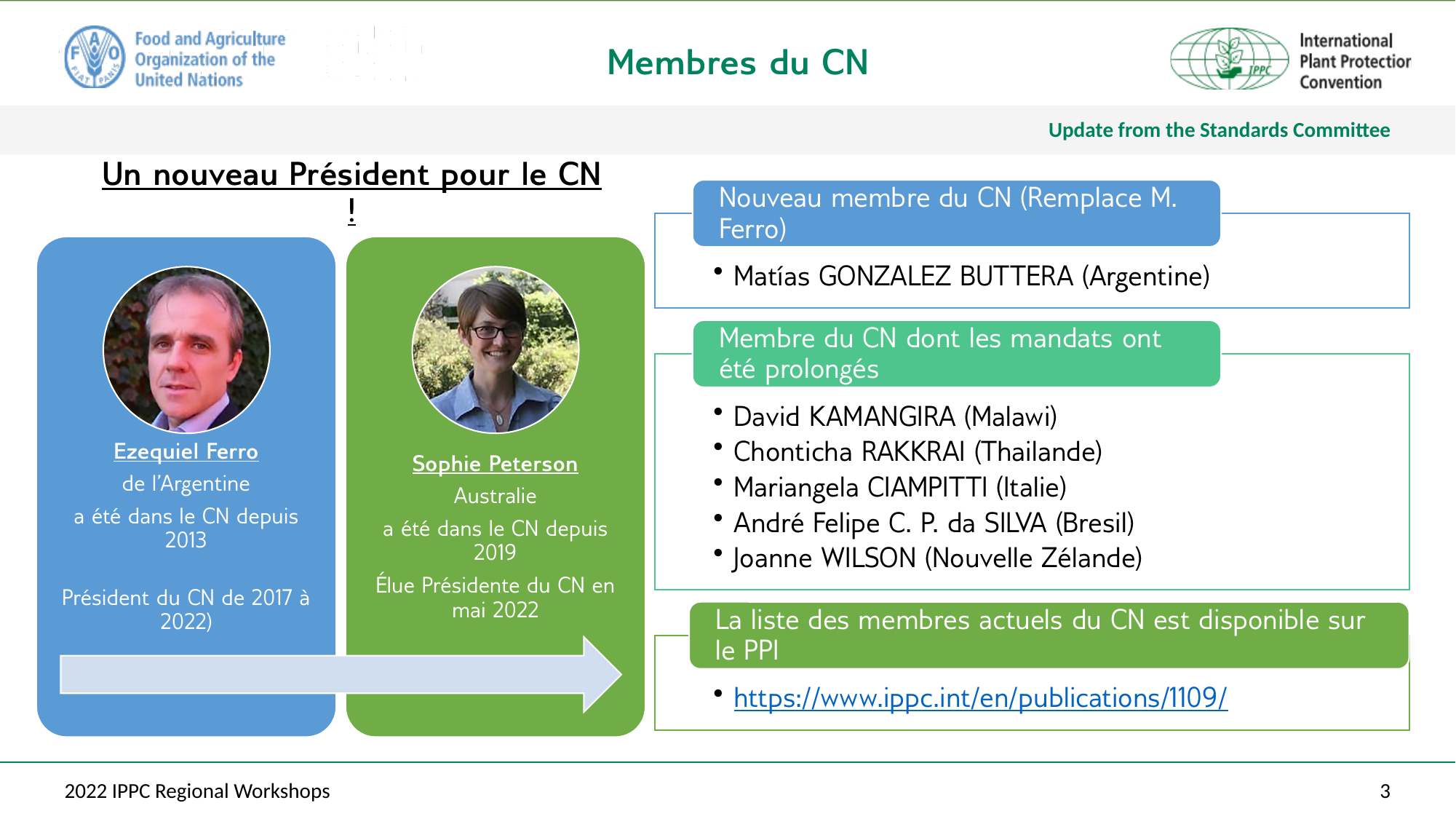

# Membres du CN
Un nouveau Président pour le CN !
Matías GONZALEZ BUTTERA (Argentine)
Nouveau membre du CN (Remplace M. Ferro)
David KAMANGIRA (Malawi)
Chonticha RAKKRAI (Thailande)
Mariangela CIAMPITTI (Italie)
André Felipe C. P. da SILVA (Bresil)
Joanne WILSON (Nouvelle Zélande)
Membre du CN dont les mandats ont été prolongés
https://www.ippc.int/en/publications/1109/
La liste des membres actuels du CN est disponible sur le PPI
Ezequiel Ferro
de l’Argentine
a été dans le CN depuis 2013
Président du CN de 2017 à 2022)
Sophie Peterson
Australie
a été dans le CN depuis 2019
Élue Présidente du CN en mai 2022